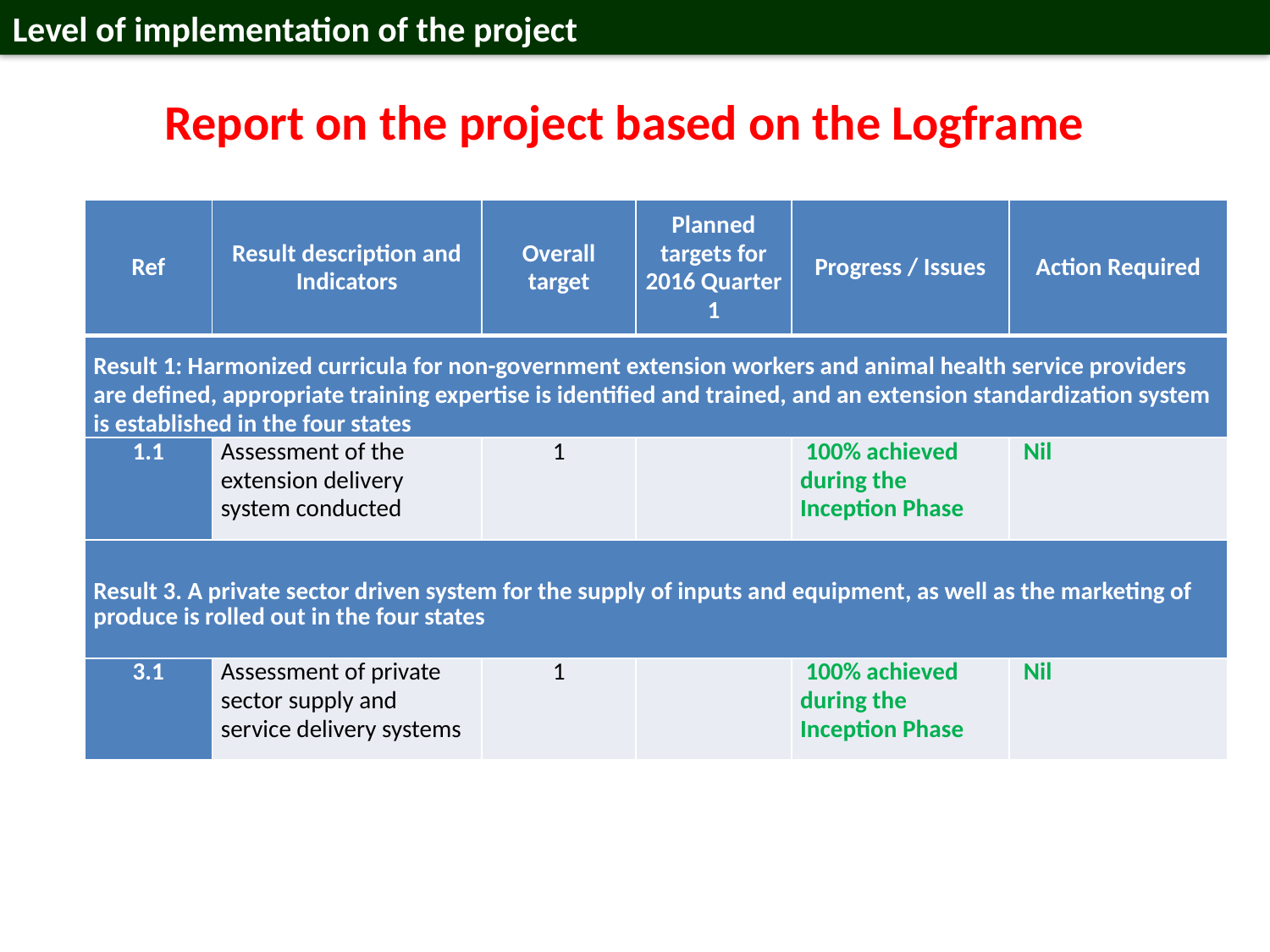

Level of implementation of the project
Report on the project based on the Logframe
| Ref | Result description and Indicators | Overall target | Planned targets for 2016 Quarter 1 | Progress / Issues | Action Required |
| --- | --- | --- | --- | --- | --- |
| Result 1: Harmonized curricula for non-government extension workers and animal health service providers are defined, appropriate training expertise is identified and trained, and an extension standardization system is established in the four states |  |  |  |  |  |
| 1.1 | Assessment of the extension delivery system conducted | 1 |  | 100% achieved during the Inception Phase | Nil |
| Result 3. A private sector driven system for the supply of inputs and equipment, as well as the marketing of produce is rolled out in the four states |  |  |  |  |  |
| 3.1 | Assessment of private sector supply and service delivery systems | 1 |  | 100% achieved during the Inception Phase | Nil |